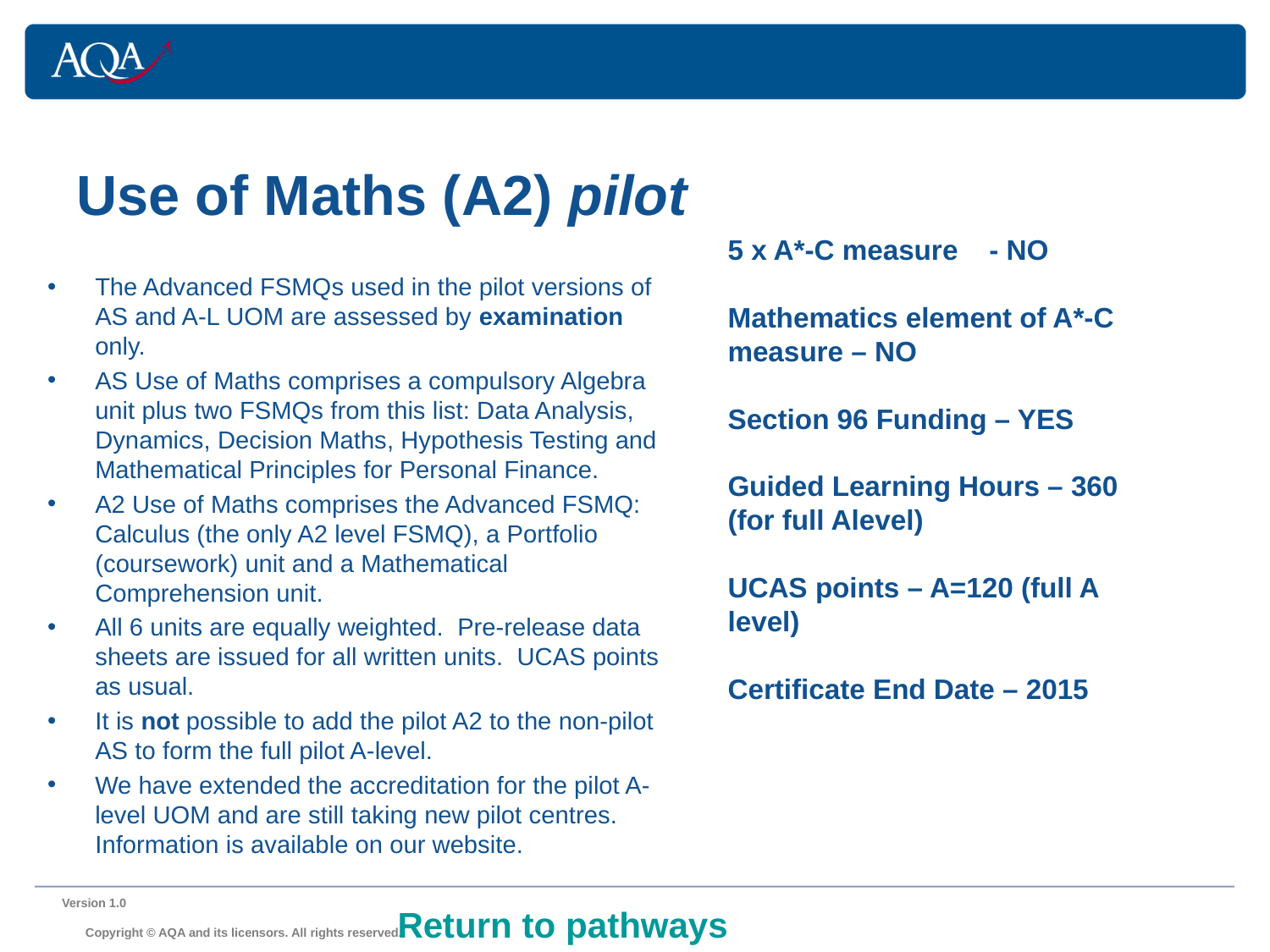

# Use of Maths (A2) pilot
5 x A*-C measure    - NO

Mathematics element of A*-C measure – NO

Section 96 Funding – YES

Guided Learning Hours – 360 (for full Alevel)

UCAS points – A=120 (full A level)

Certificate End Date – 2015

The Advanced FSMQs used in the pilot versions of AS and A-L UOM are assessed by examination only.
AS Use of Maths comprises a compulsory Algebra unit plus two FSMQs from this list: Data Analysis, Dynamics, Decision Maths, Hypothesis Testing and Mathematical Principles for Personal Finance.
A2 Use of Maths comprises the Advanced FSMQ: Calculus (the only A2 level FSMQ), a Portfolio (coursework) unit and a Mathematical Comprehension unit.
All 6 units are equally weighted.  Pre-release data sheets are issued for all written units.  UCAS points as usual.
It is not possible to add the pilot A2 to the non-pilot AS to form the full pilot A-level.
We have extended the accreditation for the pilot A-level UOM and are still taking new pilot centres. Information is available on our website.

Version 1.0                       	       Copyright © AQA and its licensors. All rights reserved.
Return to pathways